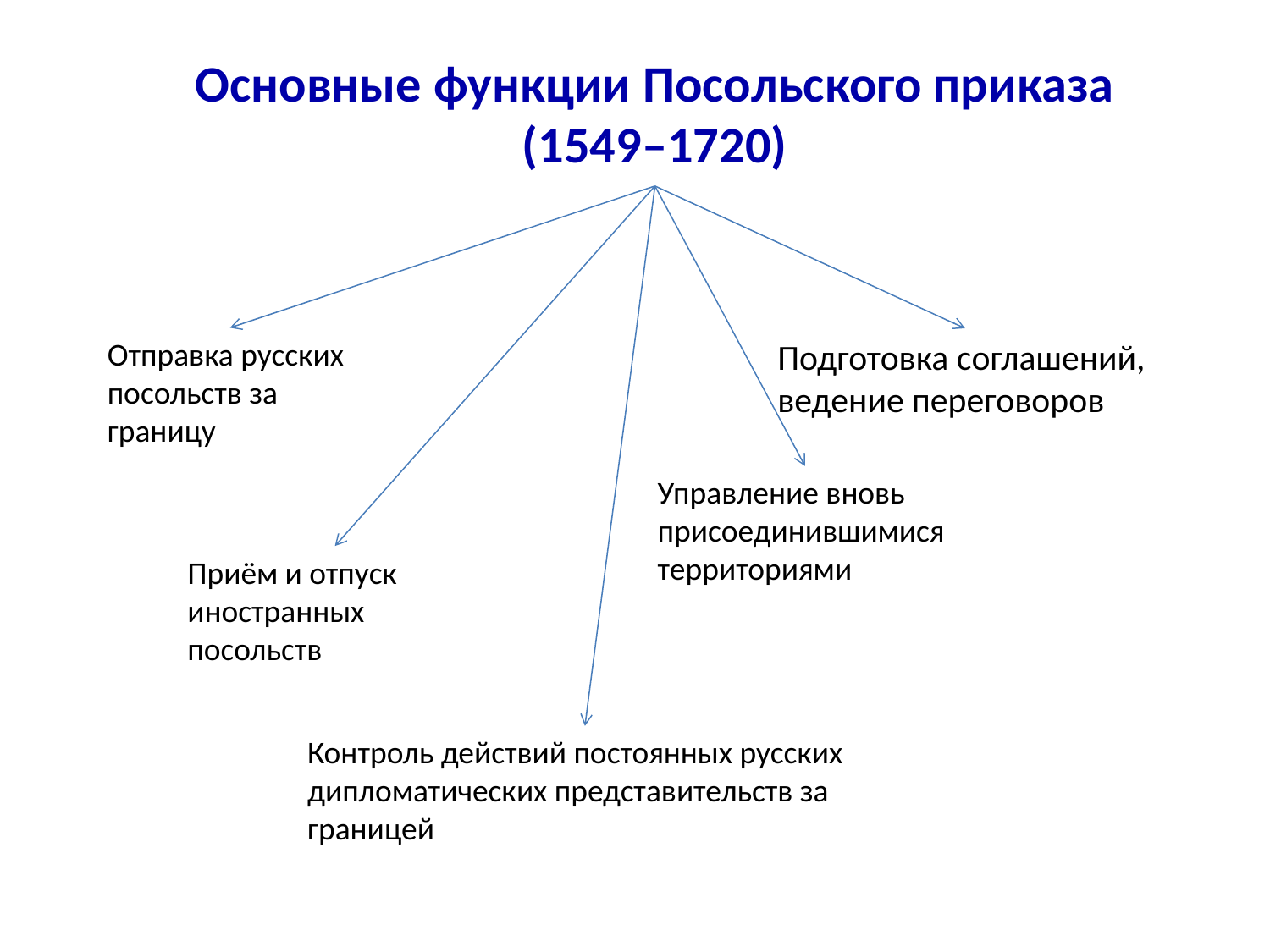

# Основные функции Посольского приказа (1549–1720)
Отправка русских посольств за границу
Подготовка соглашений, ведение переговоров
Управление вновь присоединившимися территориями
Приём и отпуск иностранных посольств
Контроль действий постоянных русских дипломатических представительств за границей